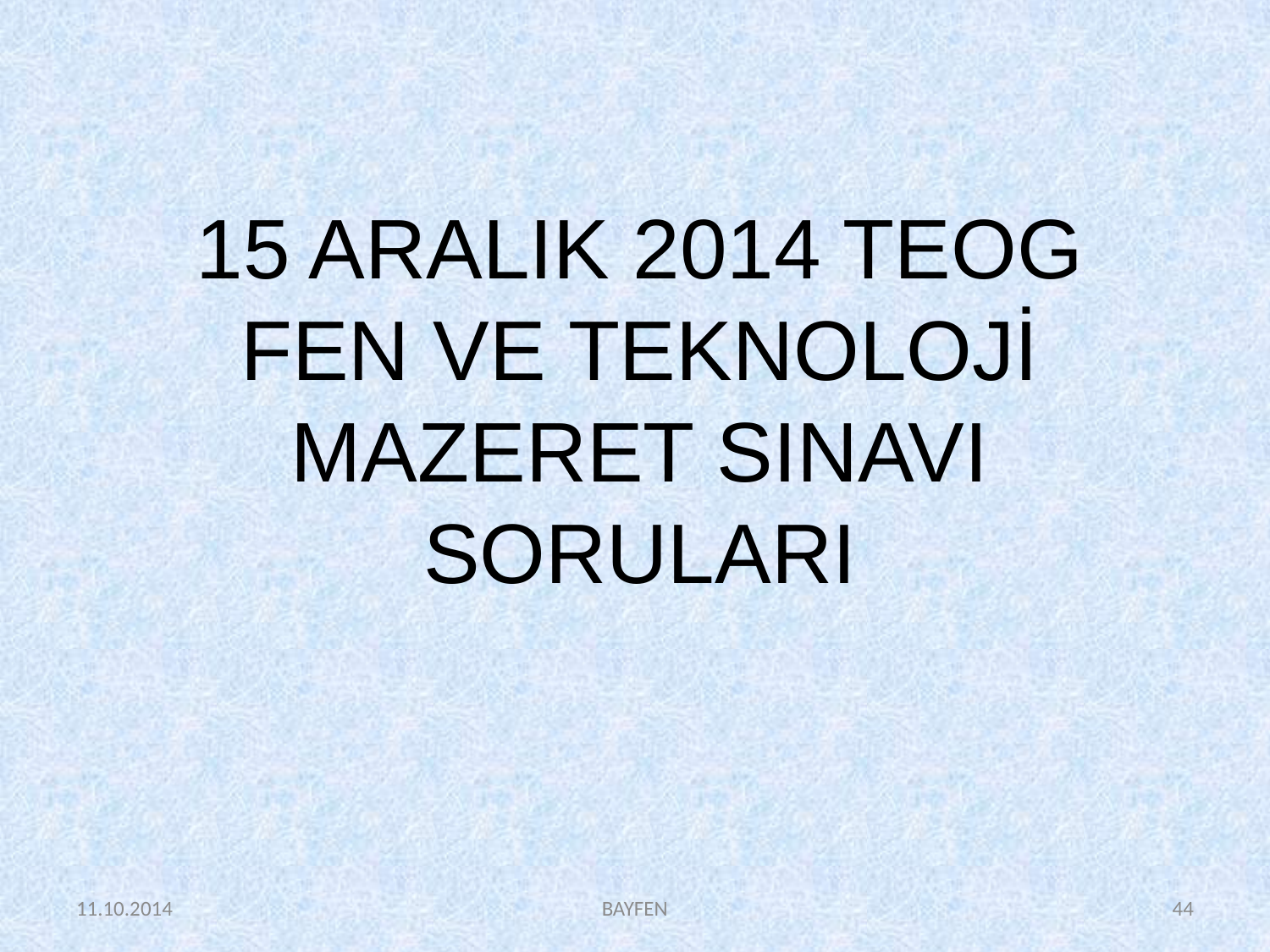

15 ARALIK 2014 TEOG
FEN VE TEKNOLOJİ
MAZERET SINAVI SORULARI
11.10.2014
BAYFEN
44